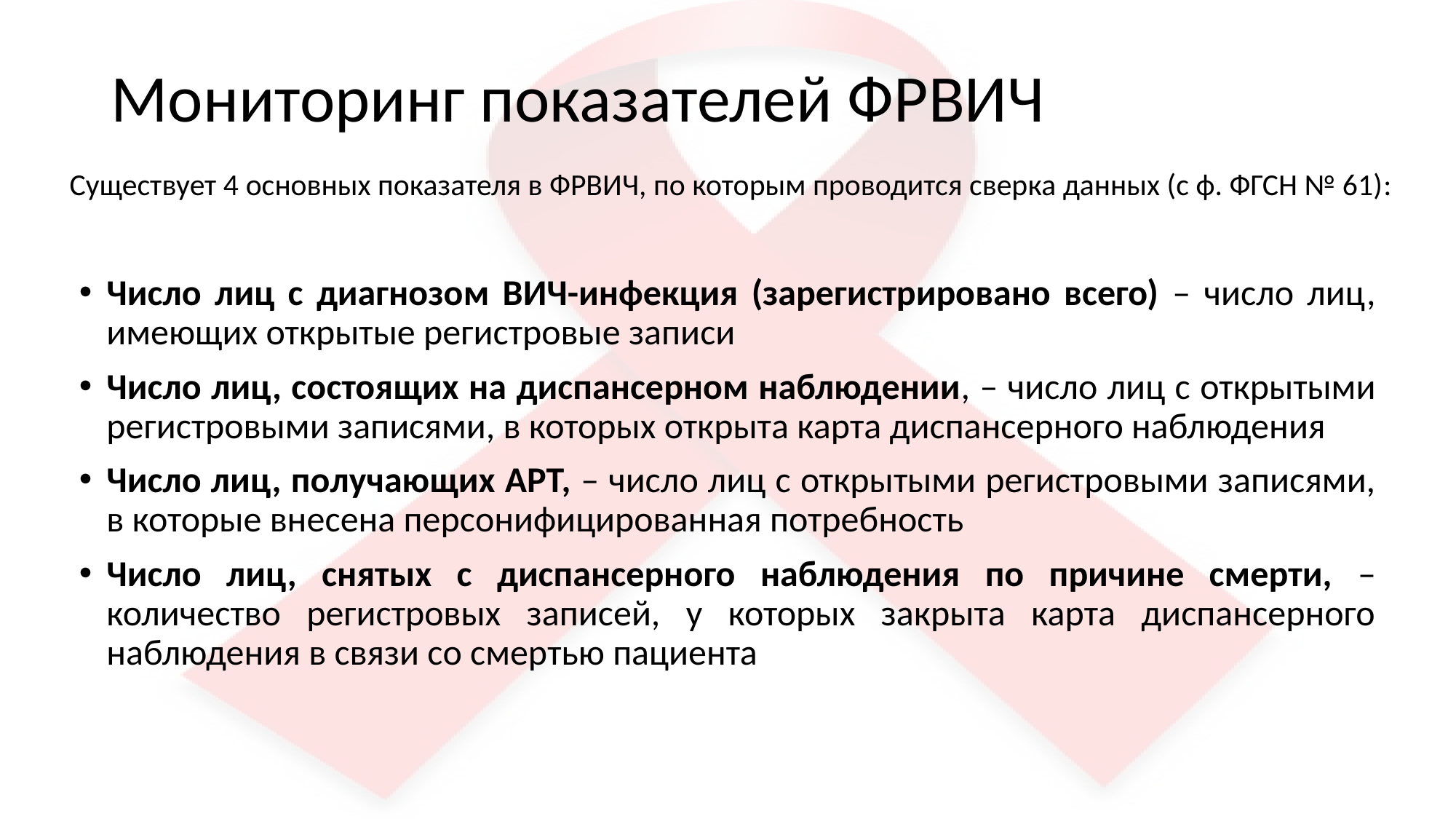

# Мониторинг показателей ФРВИЧ
Существует 4 основных показателя в ФРВИЧ, по которым проводится сверка данных (с ф. ФГСН № 61):
Число лиц с диагнозом ВИЧ-инфекция (зарегистрировано всего) – число лиц, имеющих открытые регистровые записи
Число лиц, состоящих на диспансерном наблюдении, – число лиц с открытыми регистровыми записями, в которых открыта карта диспансерного наблюдения
Число лиц, получающих АРТ, – число лиц с открытыми регистровыми записями, в которые внесена персонифицированная потребность
Число лиц, снятых с диспансерного наблюдения по причине смерти, – количество регистровых записей, у которых закрыта карта диспансерного наблюдения в связи со смертью пациента